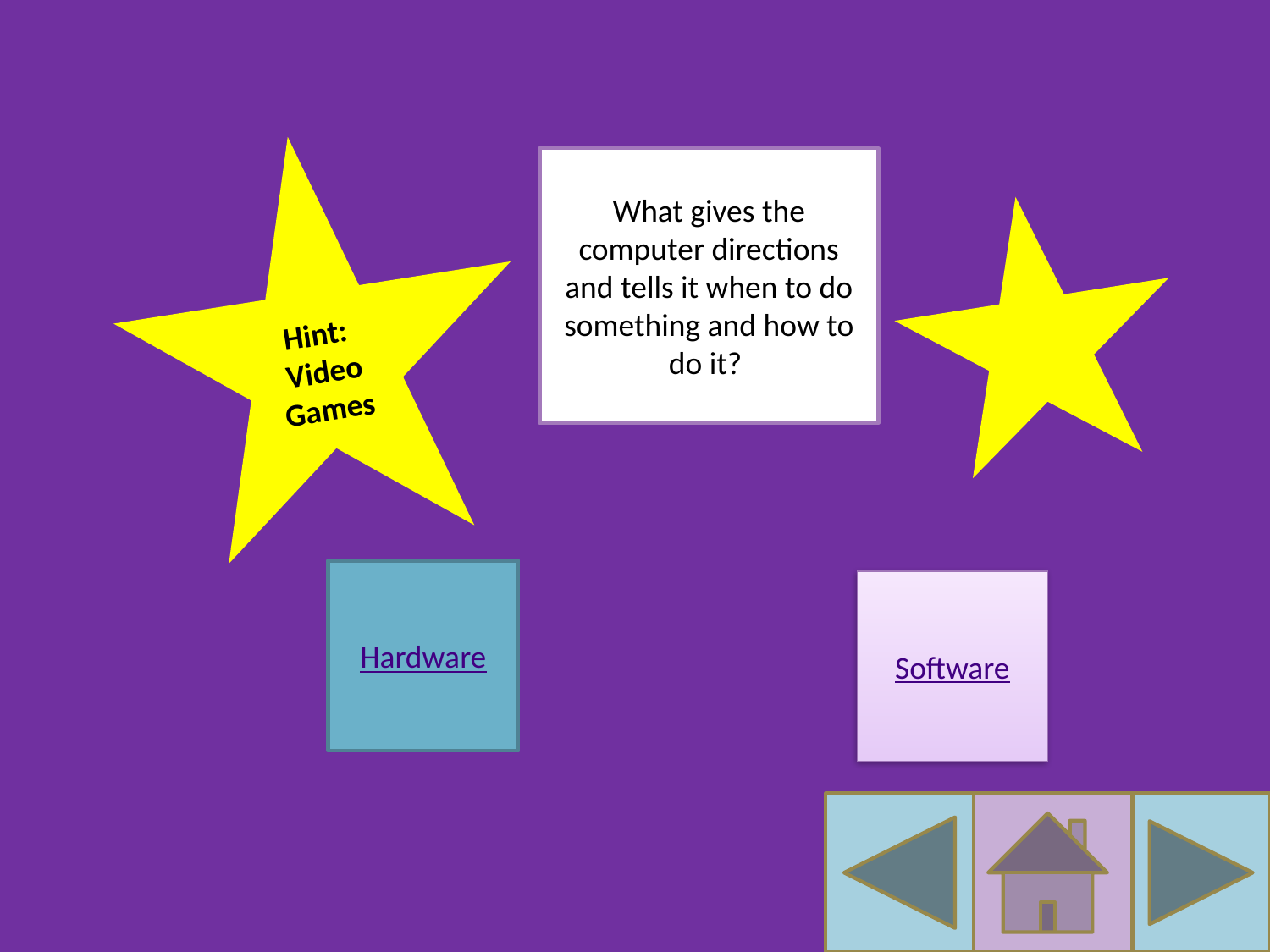

Hint:
Video Games
What gives the computer directions and tells it when to do something and how to do it?

Hardware
Software